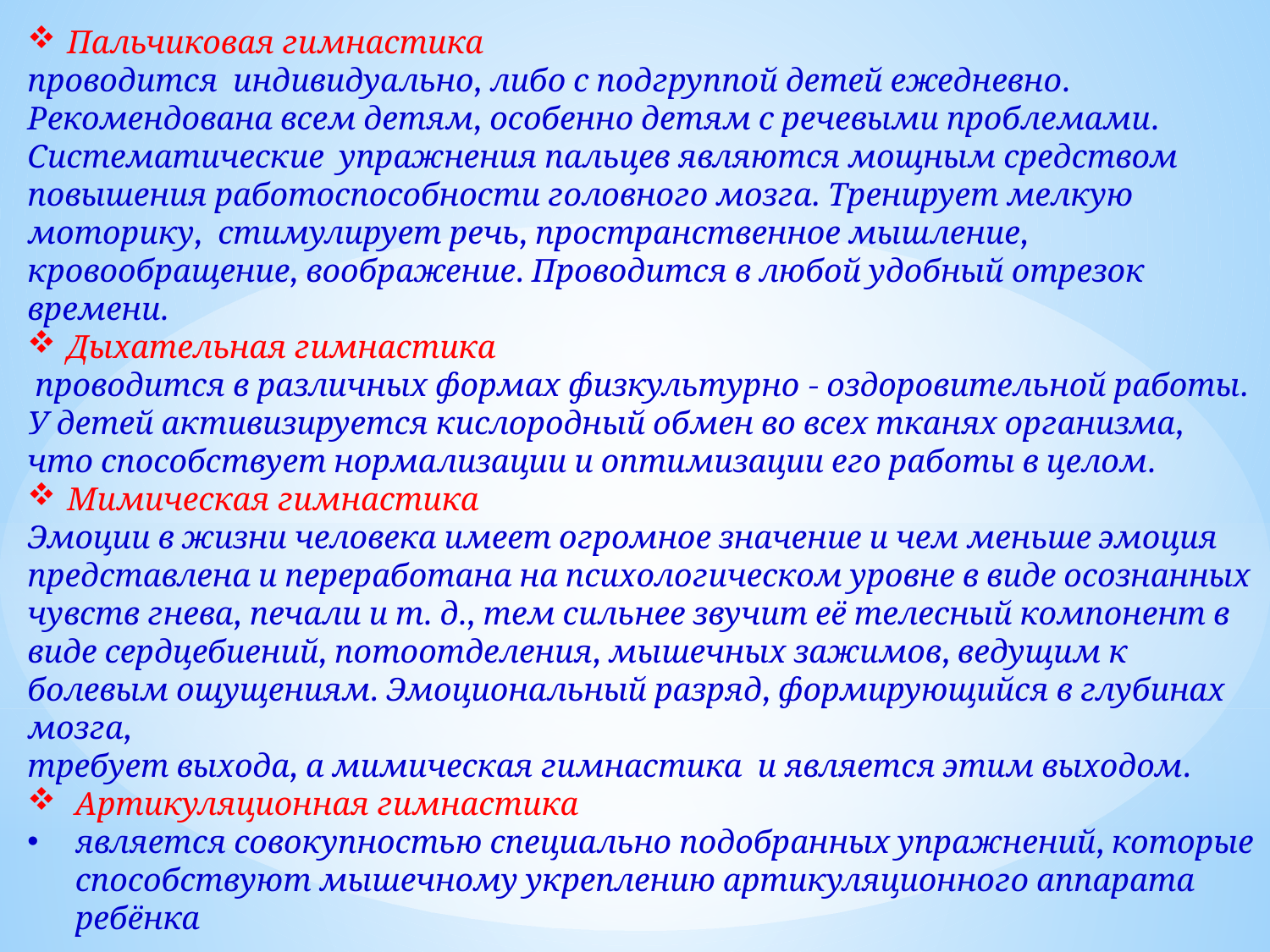

Пальчиковая гимнастика
проводится  индивидуально, либо с подгруппой детей ежедневно. Рекомендована всем детям, особенно детям с речевыми проблемами. Систематические  упражнения пальцев являются мощным средством повышения работоспособности головного мозга. Тренирует мелкую моторику,  стимулирует речь, пространственное мышление, кровообращение, воображение. Проводится в любой удобный отрезок времени.
Дыхательная гимнастика
 проводится в различных формах физкультурно - оздоровительной работы. У детей активизируется кислородный обмен во всех тканях организма, что способствует нормализации и оптимизации его работы в целом.
Мимическая гимнастика
Эмоции в жизни человека имеет огромное значение и чем меньше эмоция представлена и переработана на психологическом уровне в виде осознанных чувств гнева, печали и т. д., тем сильнее звучит её телесный компонент в виде сердцебиений, потоотделения, мышечных зажимов, ведущим к болевым ощущениям. Эмоциональный разряд, формирующийся в глубинах мозга,
требует выхода, а мимическая гимнастика  и является этим выходом.
 Артикуляционная гимнастика
является совокупностью специально подобранных упражнений, которые способствуют мышечному укреплению артикуляционного аппарата ребёнка